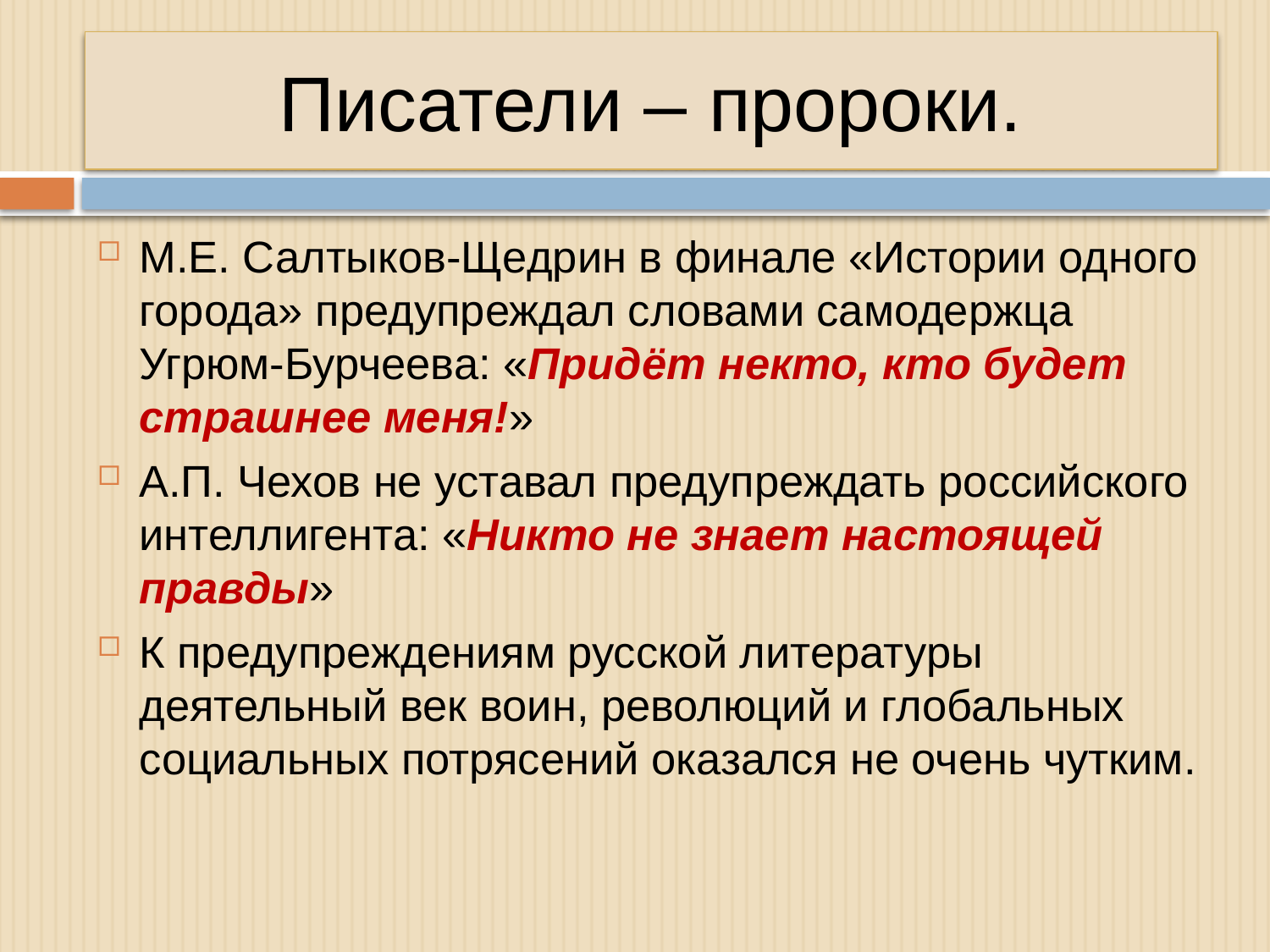

# Писатели – пророки.
М.Е. Салтыков-Щедрин в финале «Истории одного города» предупреждал словами самодержца Угрюм-Бурчеева: «Придёт некто, кто будет страшнее меня!»
А.П. Чехов не уставал предупреждать российского интеллигента: «Никто не знает настоящей правды»
К предупреждениям русской литературы деятельный век воин, революций и глобальных социальных потрясений оказался не очень чутким.